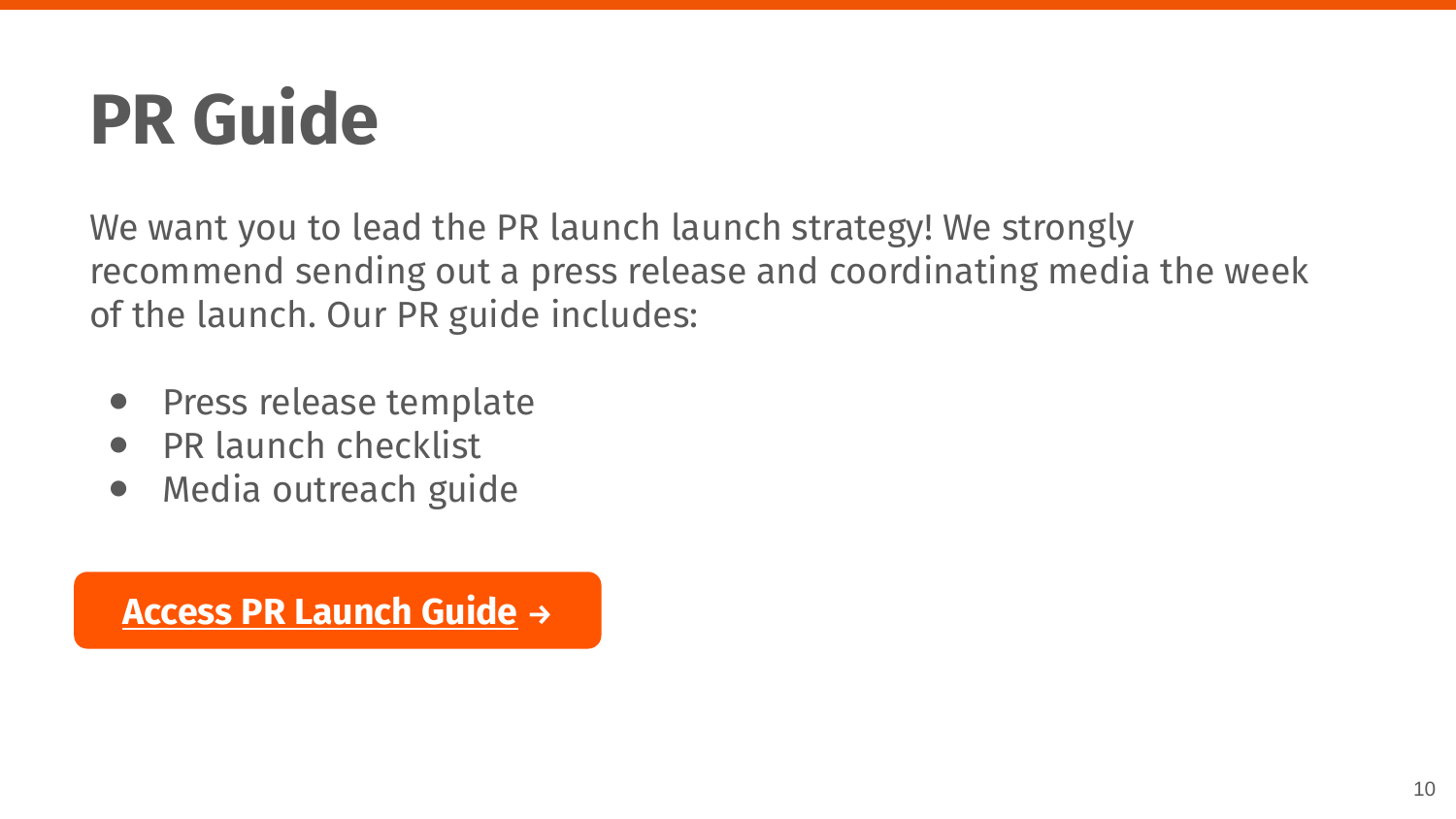

PR Guide
We want you to lead the PR launch launch strategy! We strongly recommend sending out a press release and coordinating media the week of the launch. Our PR guide includes:

Press release template
PR launch checklist
Media outreach guide

Access PR Launch Guide →
10